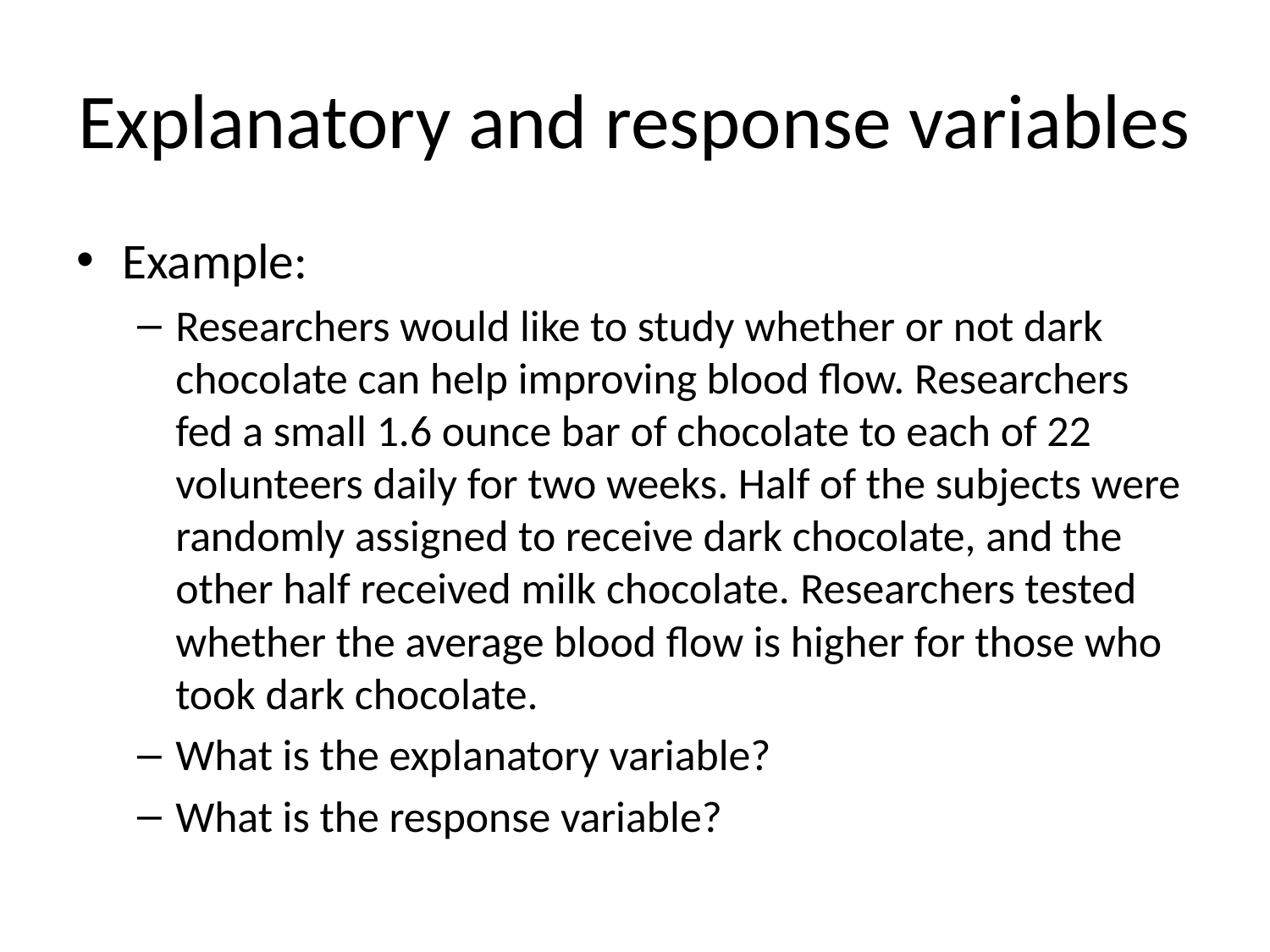

# Explanatory and response variables
Example:
Researchers would like to study whether or not dark chocolate can help improving blood flow. Researchers fed a small 1.6 ounce bar of chocolate to each of 22 volunteers daily for two weeks. Half of the subjects were randomly assigned to receive dark chocolate, and the other half received milk chocolate. Researchers tested whether the average blood flow is higher for those who took dark chocolate.
What is the explanatory variable?
What is the response variable?